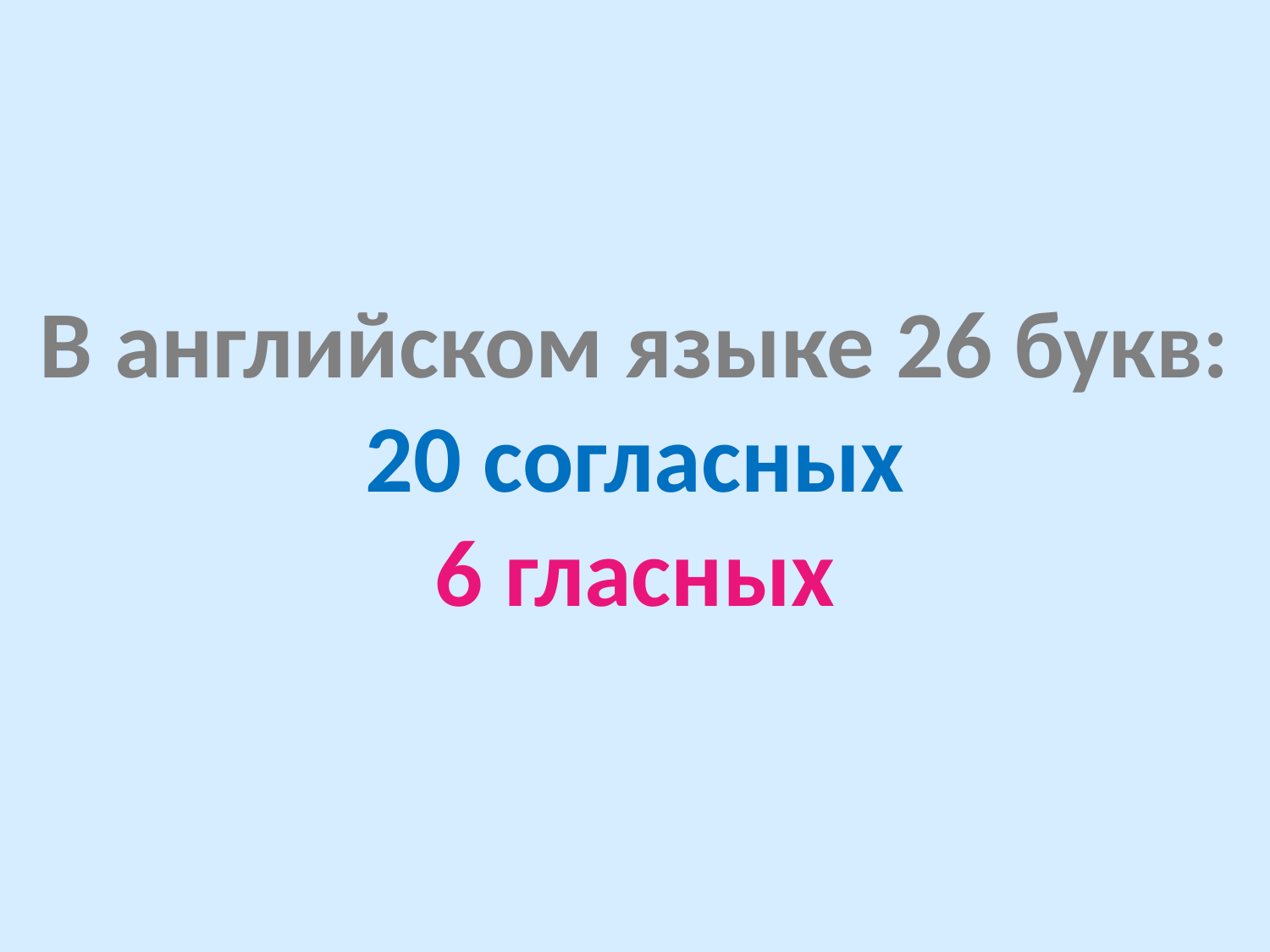

В английском языке 26 букв:
20 согласных
6 гласных